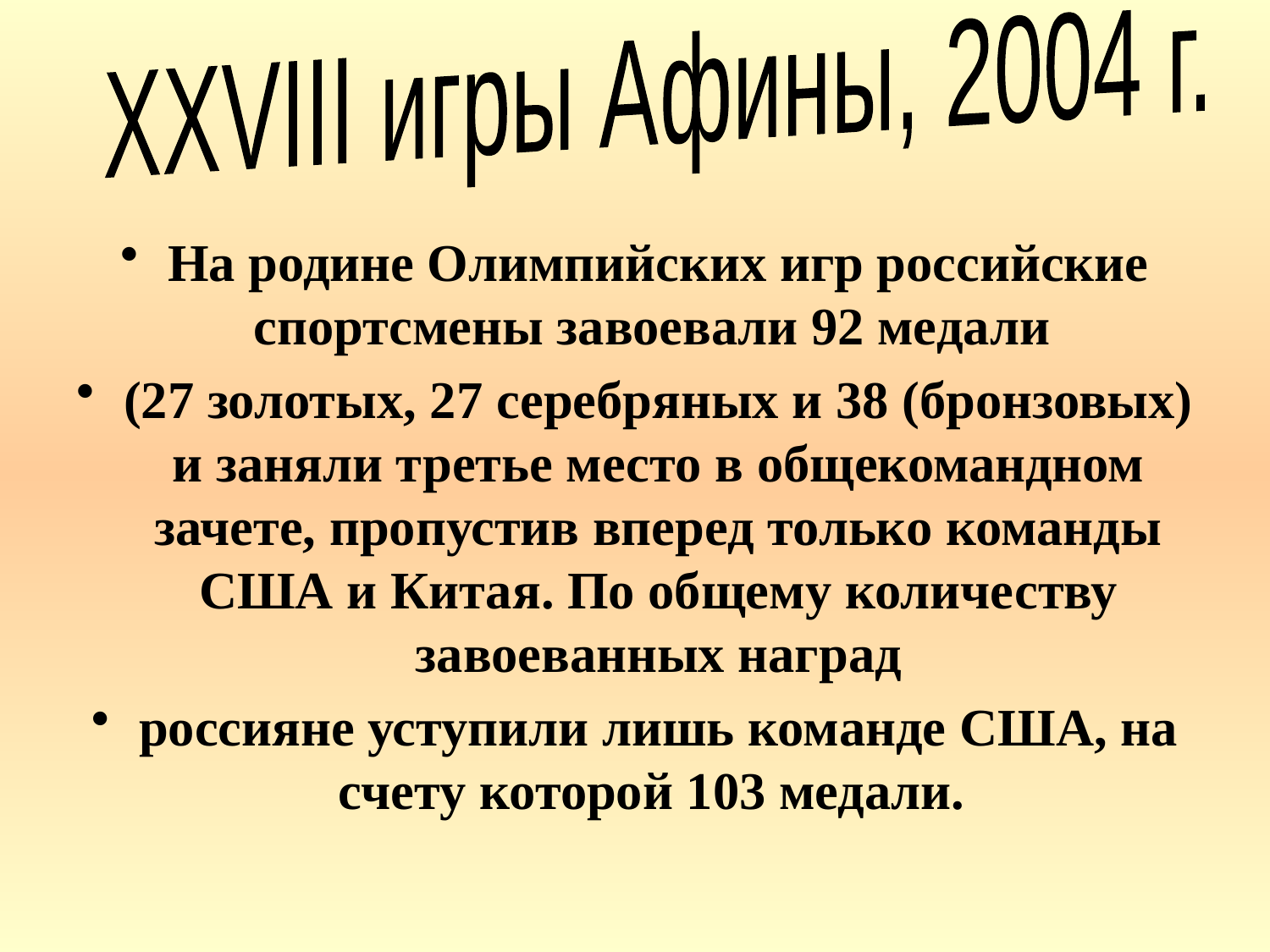

XXVIII игры Афины, 2004 г.
На родине Олимпийских игр российские спортсмены завоевали 92 медали
(27 золотых, 27 серебряных и 38 (бронзовых) и заняли третье место в общекомандном зачете, пропустив вперед только команды США и Китая. По общему количеству завоеванных наград
россияне уступили лишь команде США, на счету которой 103 медали.